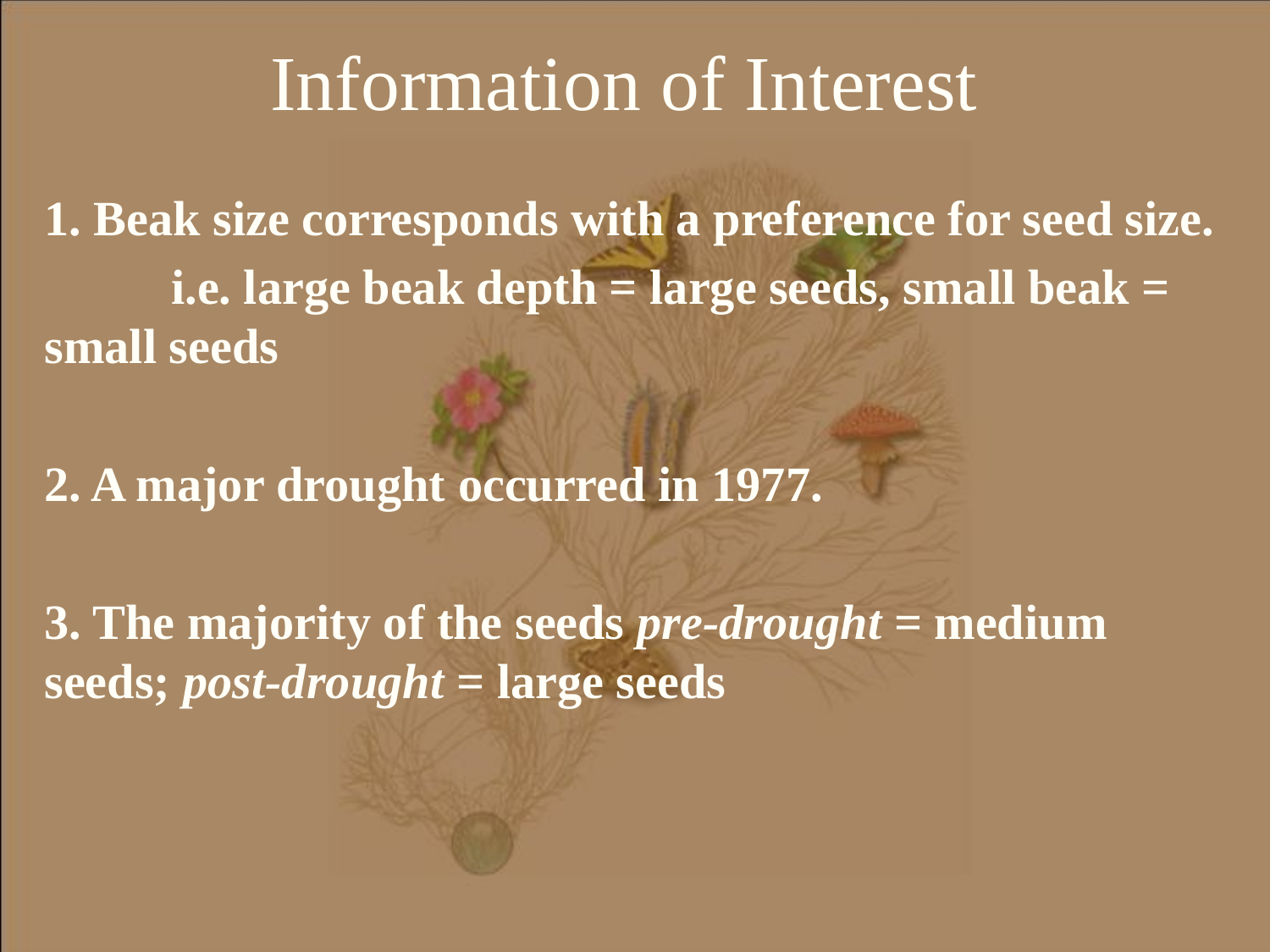

# Information of Interest
1. Beak size corresponds with a preference for seed size.
	i.e. large beak depth = large seeds, small beak = 	small seeds

2. A major drought occurred in 1977.

3. The majority of the seeds pre-drought = medium seeds; post-drought = large seeds